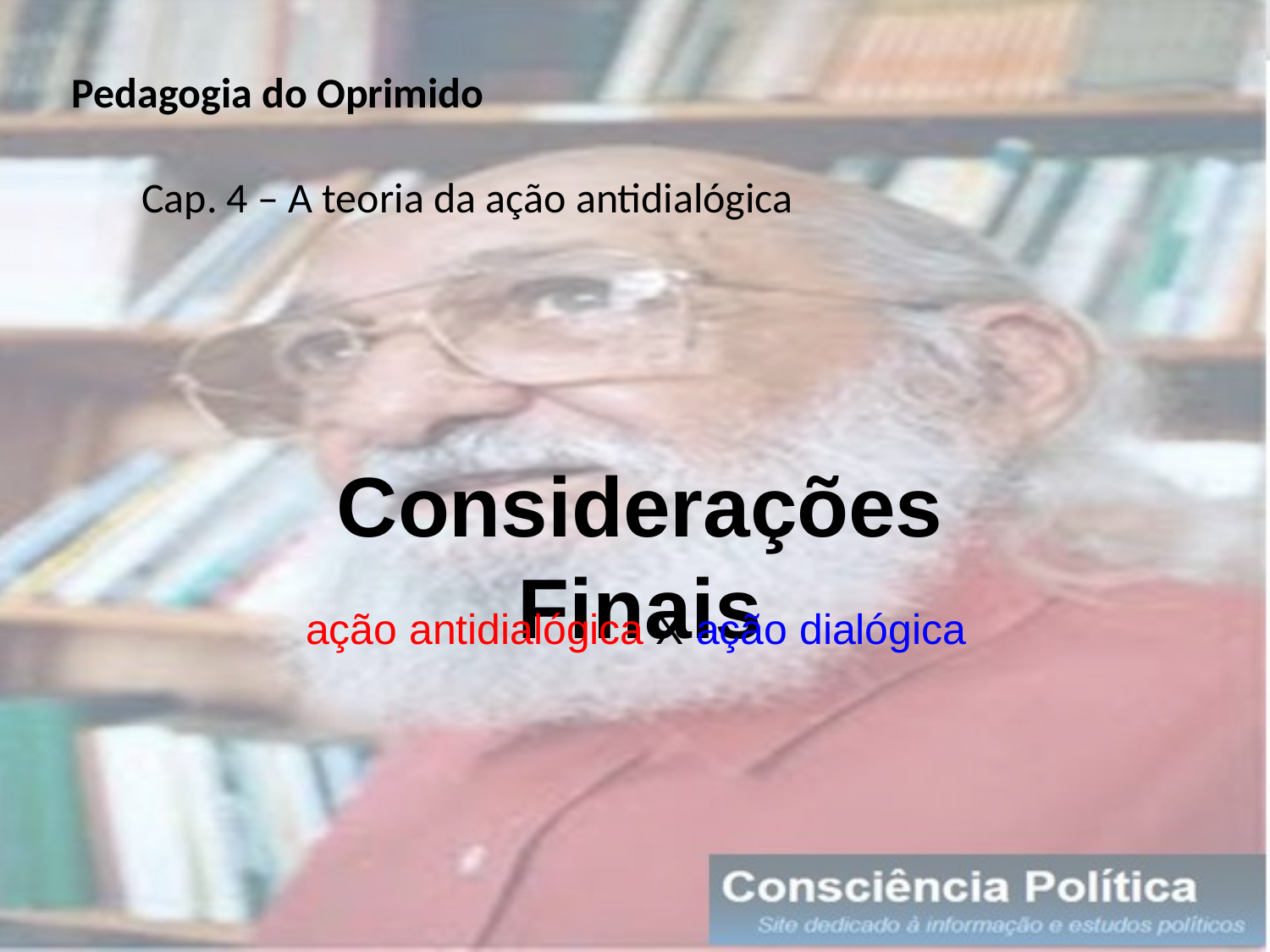

Pedagogia do Oprimido
Cap. 4 – A teoria da ação antidialógica
Considerações Finais
ação antidialógica X ação dialógica